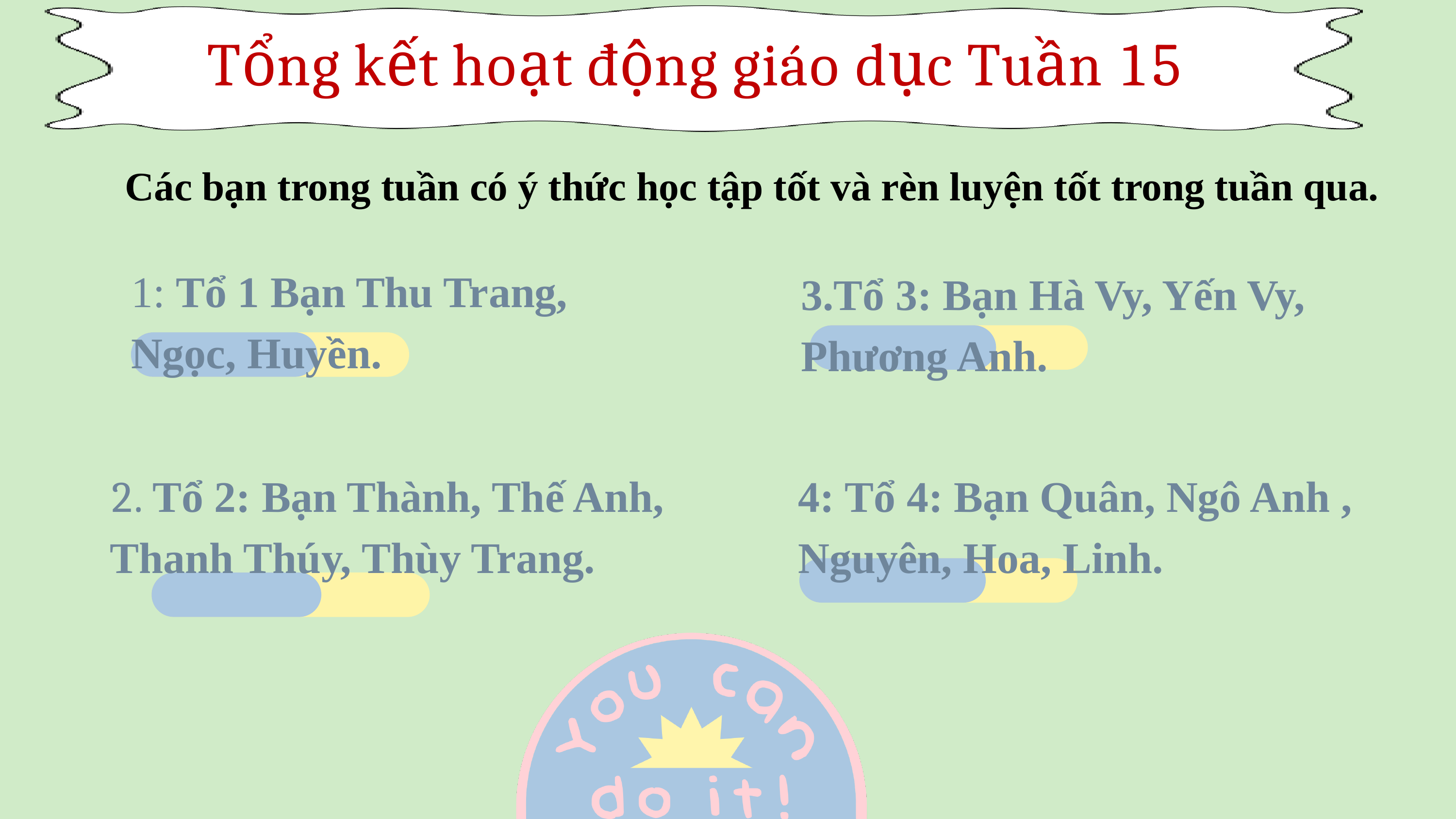

Tổng kết hoạt động giáo dục Tuần 15
Các bạn trong tuần có ý thức học tập tốt và rèn luyện tốt trong tuần qua.
1: Tổ 1 Bạn Thu Trang, Ngọc, Huyền.
3.Tổ 3: Bạn Hà Vy, Yến Vy, Phương Anh.

2. Tổ 2: Bạn Thành, Thế Anh, Thanh Thúy, Thùy Trang.

4: Tổ 4: Bạn Quân, Ngô Anh , Nguyên, Hoa, Linh.